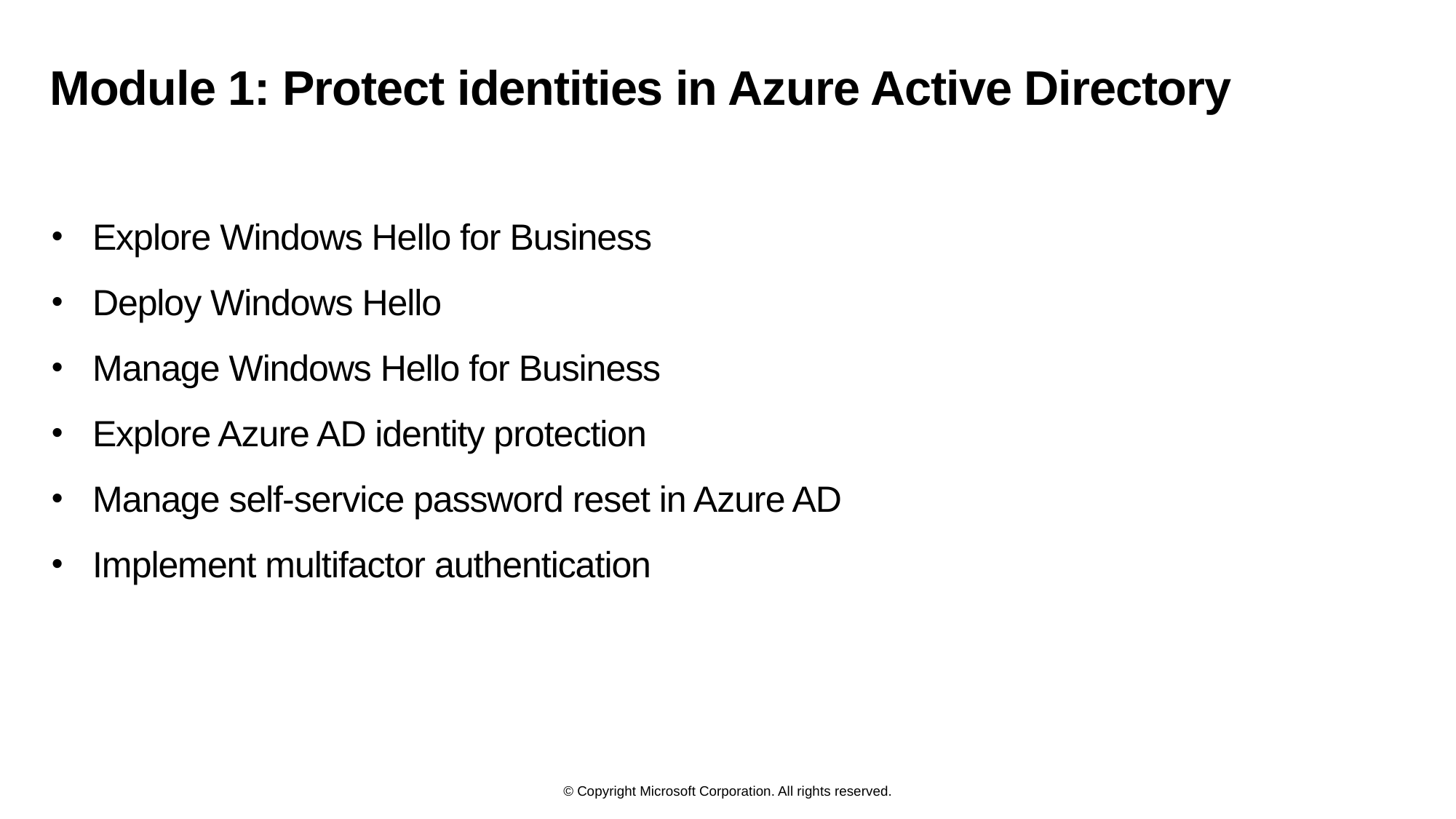

# Module 1: Protect identities in Azure Active Directory
Explore Windows Hello for Business
Deploy Windows Hello
Manage Windows Hello for Business
Explore Azure AD identity protection
Manage self-service password reset in Azure AD
Implement multifactor authentication